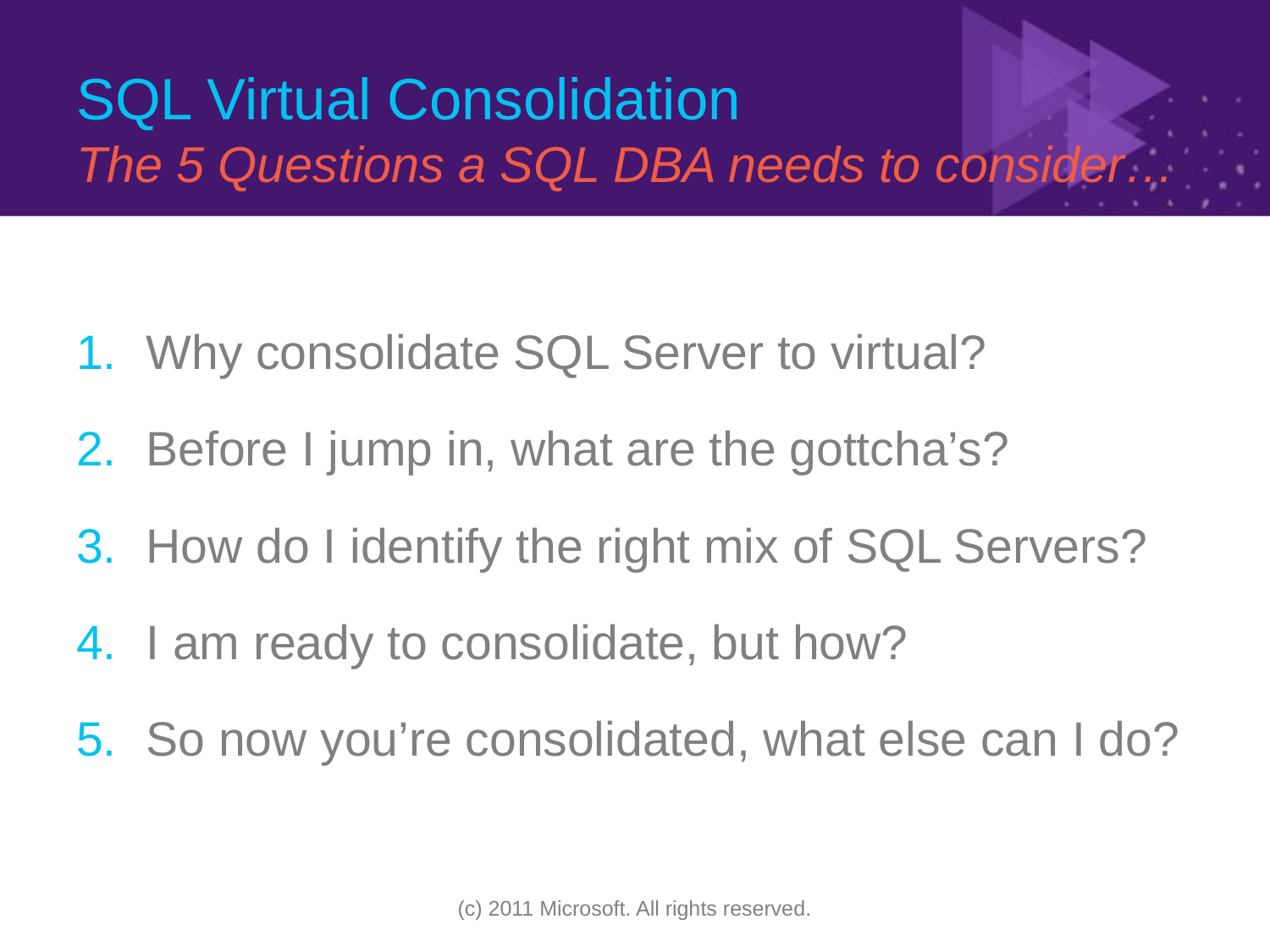

# SQL Virtual Consolidation The 5 Questions a SQL DBA needs to consider…
Why consolidate SQL Server to virtual?
Before I jump in, what are the gottcha’s?
How do I identify the right mix of SQL Servers?
I am ready to consolidate, but how?
So now you’re consolidated, what else can I do?
(c) 2011 Microsoft. All rights reserved.